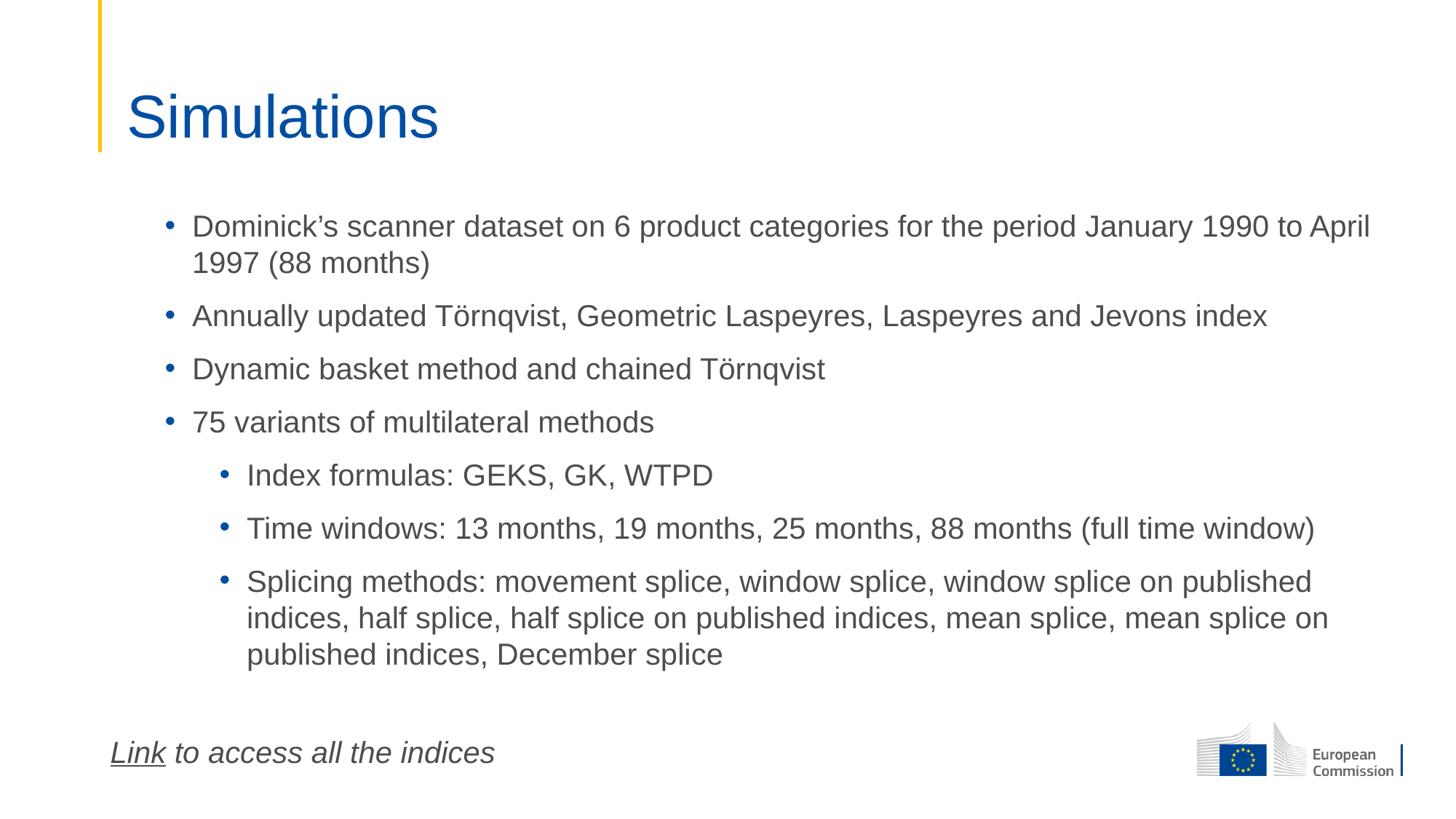

# Simulations
Dominick’s scanner dataset on 6 product categories for the period January 1990 to April 1997 (88 months)
Annually updated Törnqvist, Geometric Laspeyres, Laspeyres and Jevons index
Dynamic basket method and chained Törnqvist
75 variants of multilateral methods
Index formulas: GEKS, GK, WTPD
Time windows: 13 months, 19 months, 25 months, 88 months (full time window)
Splicing methods: movement splice, window splice, window splice on published indices, half splice, half splice on published indices, mean splice, mean splice on published indices, December splice

Link to access all the indices